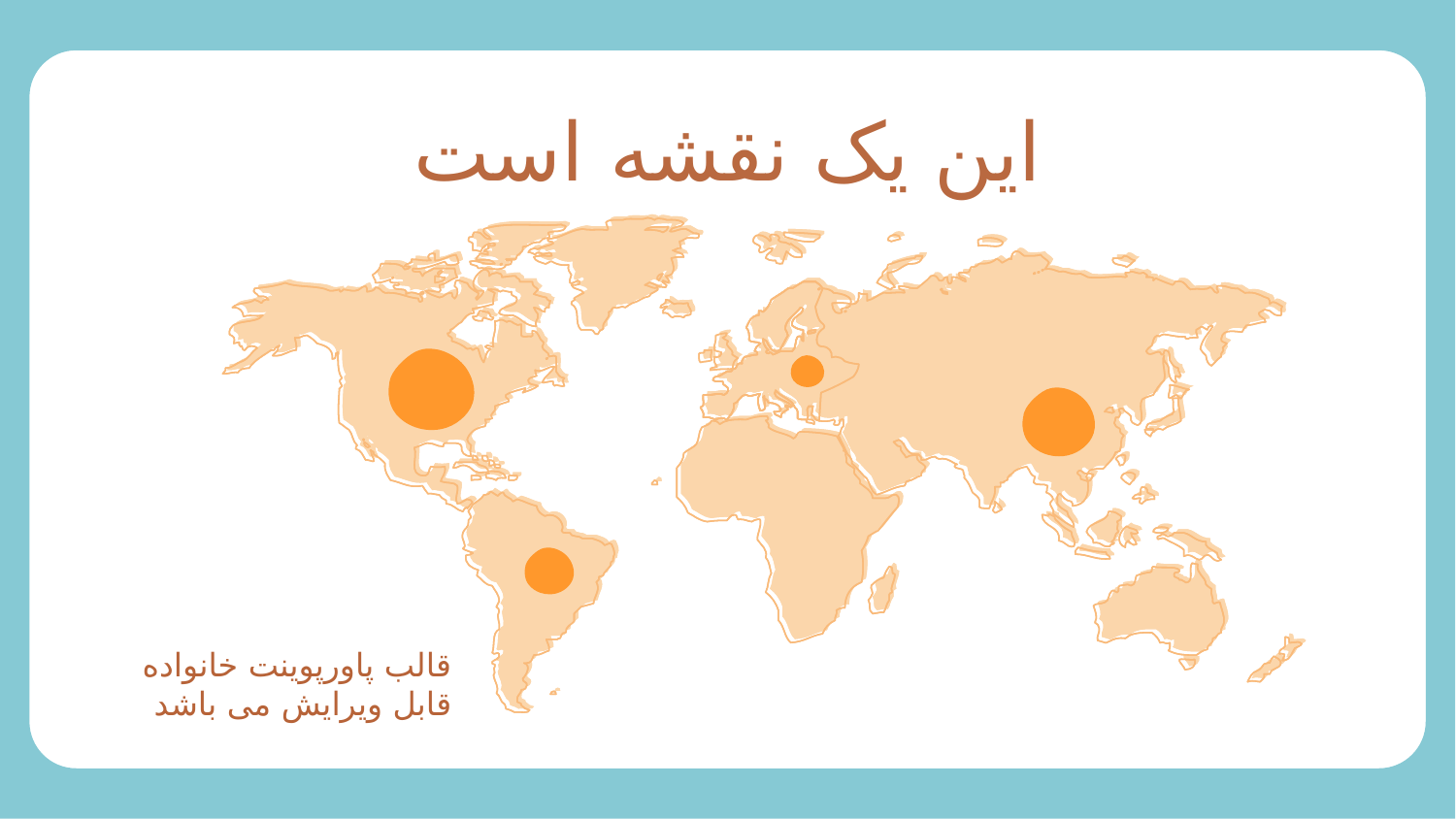

این یک نقشه است

قالب پاورپوینت خانواده قابل ویرایش می باشد